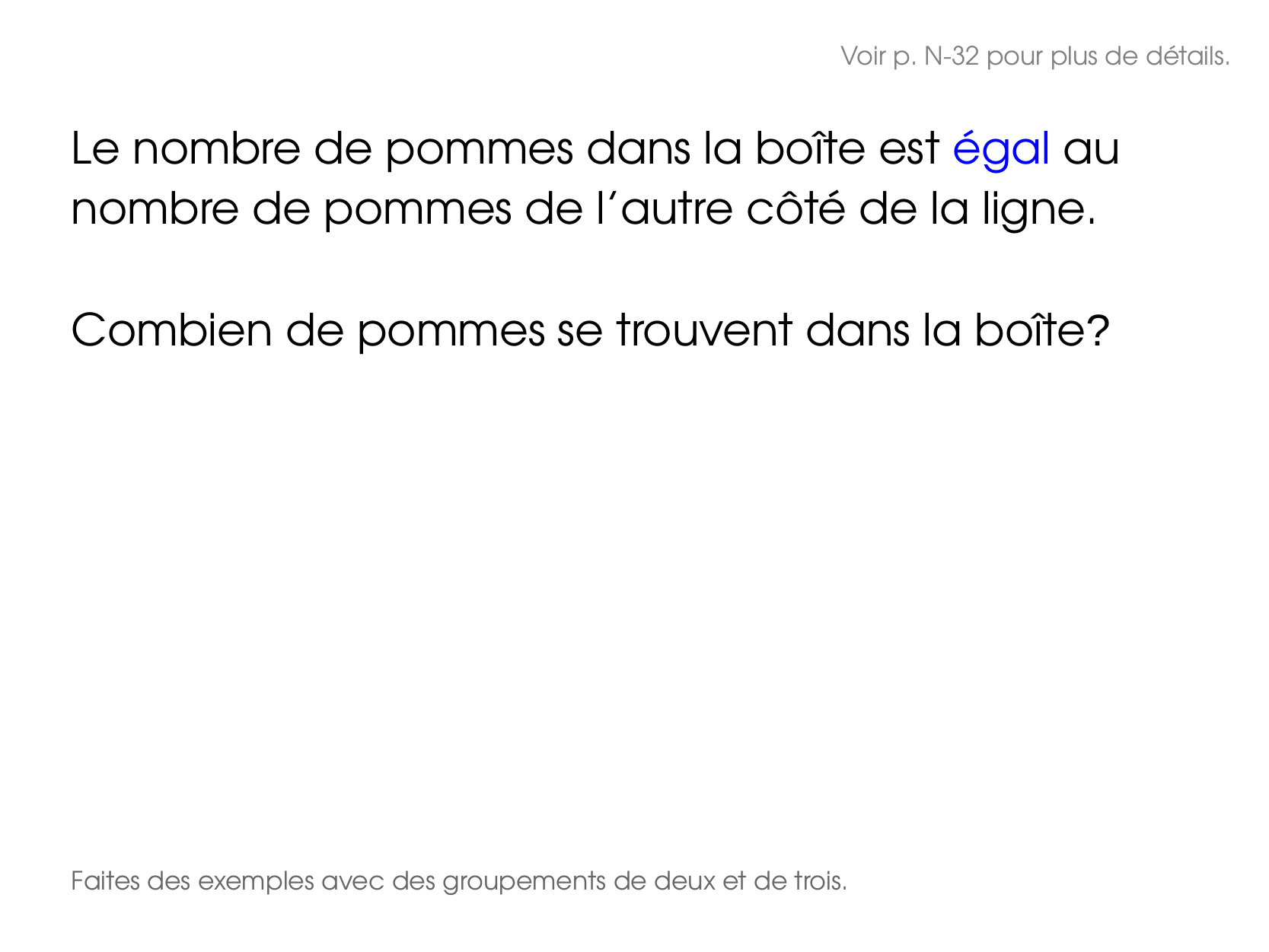

Voir p. N-32 pour plus de détails.
Le nombre de pommes dans la boîte est égal au nombre de pommes de l’autre côté de la ligne.
Combien de pommes se trouvent dans la boîte?
Faites des exemples avec des groupements de deux et de trois.